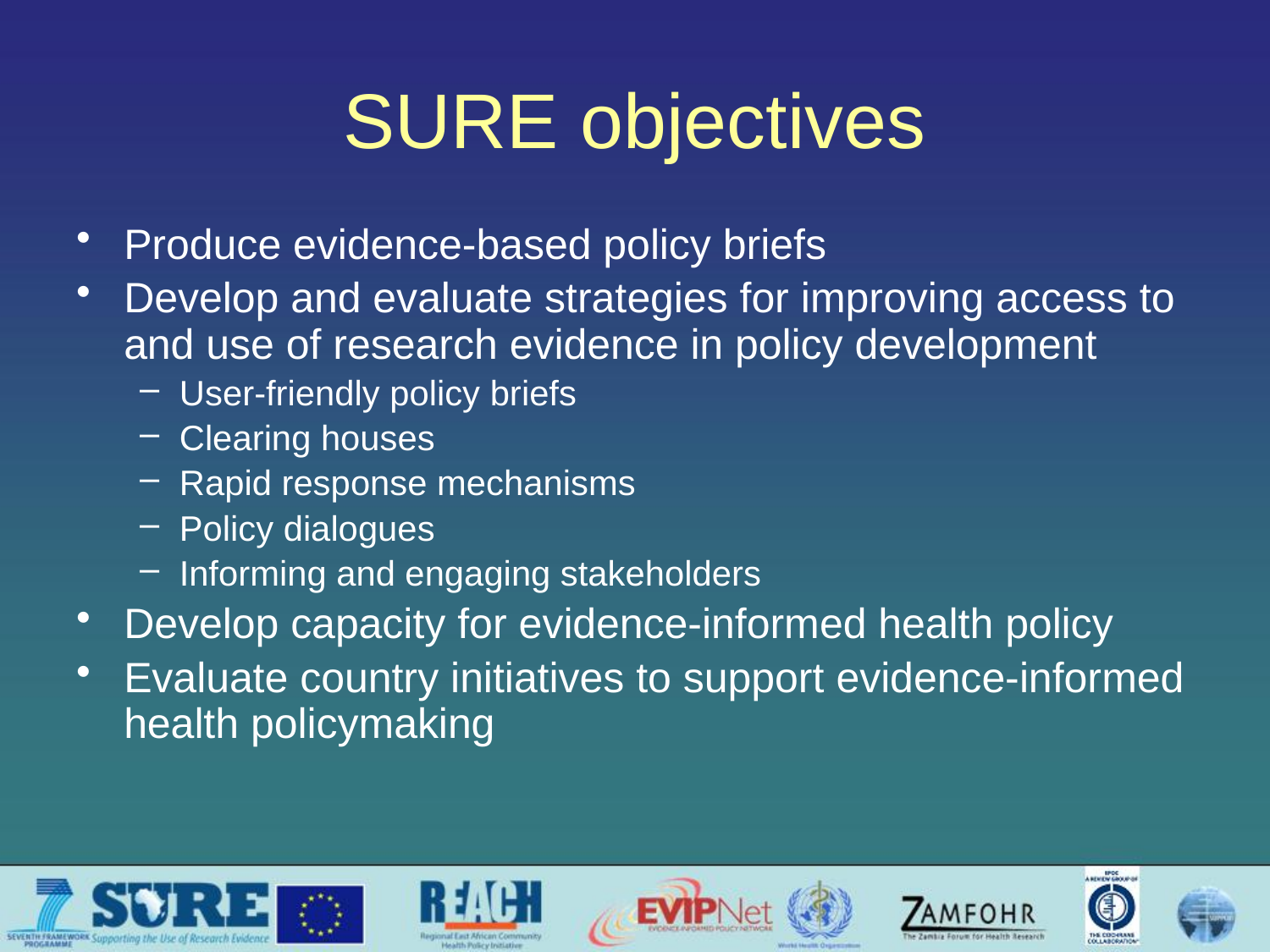

# SURE objectives
Produce evidence-based policy briefs
Develop and evaluate strategies for improving access to and use of research evidence in policy development
User-friendly policy briefs
Clearing houses
Rapid response mechanisms
Policy dialogues
Informing and engaging stakeholders
Develop capacity for evidence-informed health policy
Evaluate country initiatives to support evidence-informed health policymaking